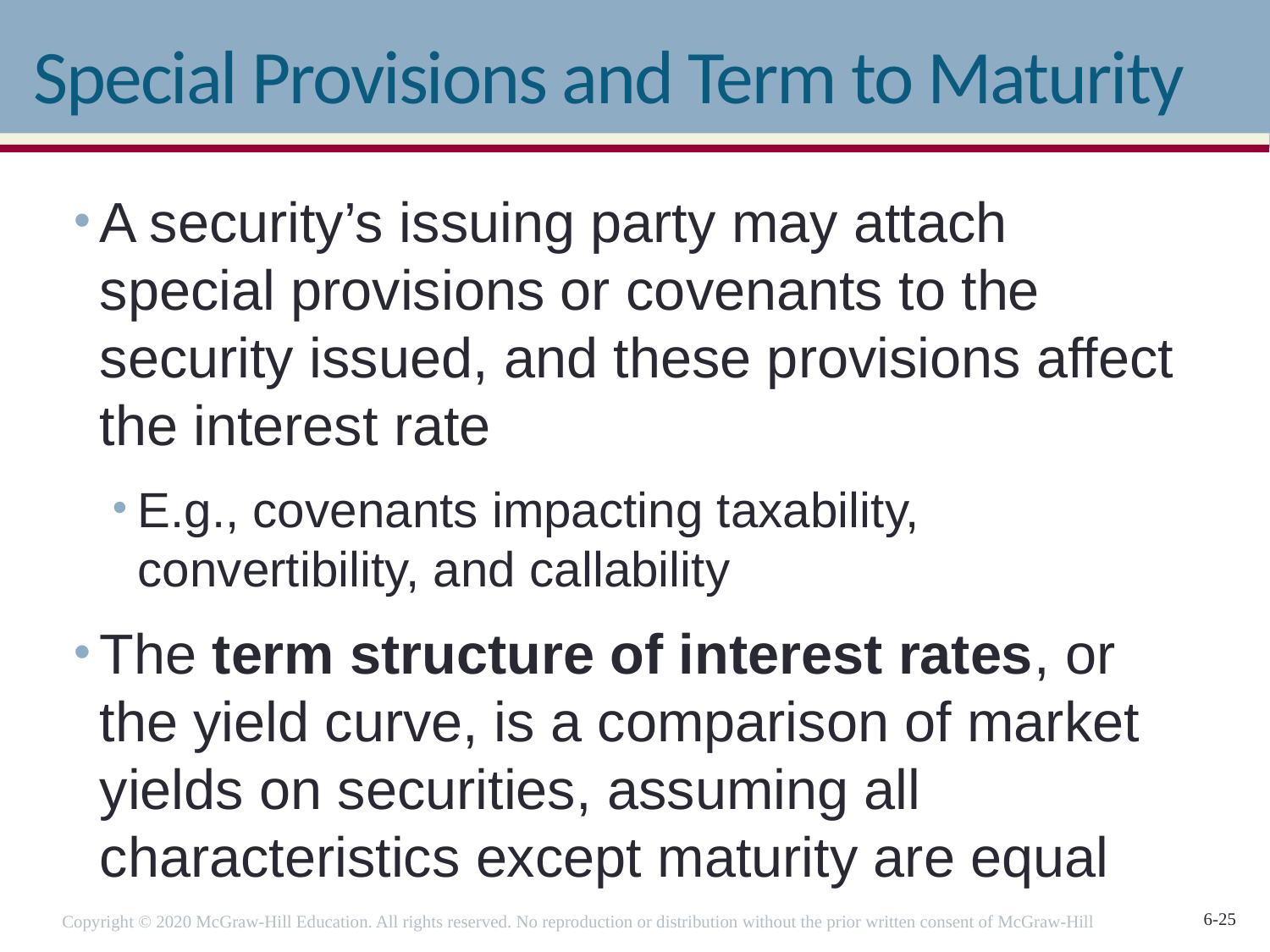

# Special Provisions and Term to Maturity
A security’s issuing party may attach special provisions or covenants to the security issued, and these provisions affect the interest rate
E.g., covenants impacting taxability, convertibility, and callability
The term structure of interest rates, or the yield curve, is a comparison of market yields on securities, assuming all characteristics except maturity are equal
Copyright © 2020 McGraw-Hill Education. All rights reserved. No reproduction or distribution without the prior written consent of McGraw-Hill Education.